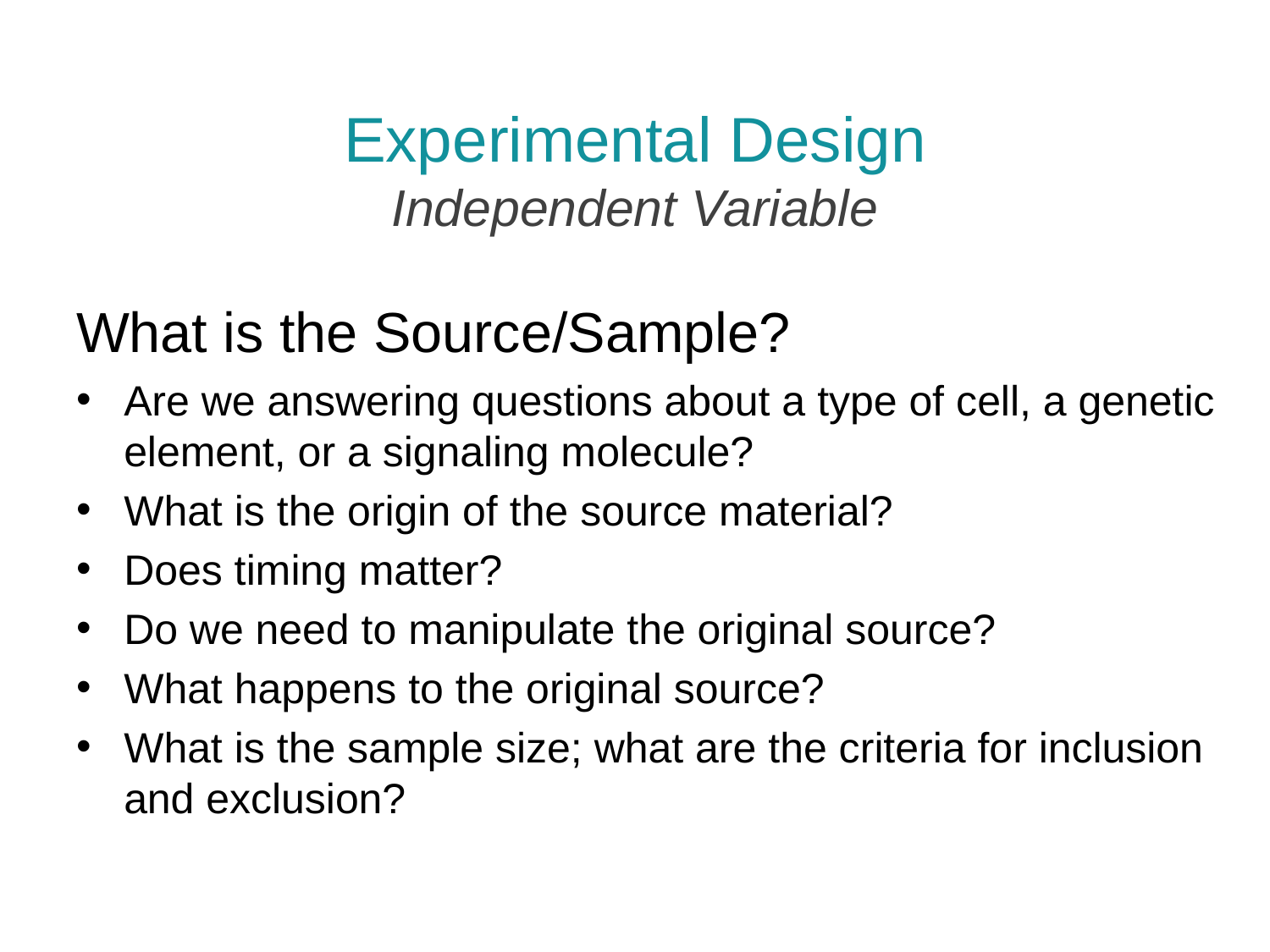

# Experimental Design Independent Variable

What is the Source/Sample?
Are we answering questions about a type of cell, a genetic element, or a signaling molecule?
What is the origin of the source material?
Does timing matter?
Do we need to manipulate the original source?
What happens to the original source?
What is the sample size; what are the criteria for inclusion and exclusion?